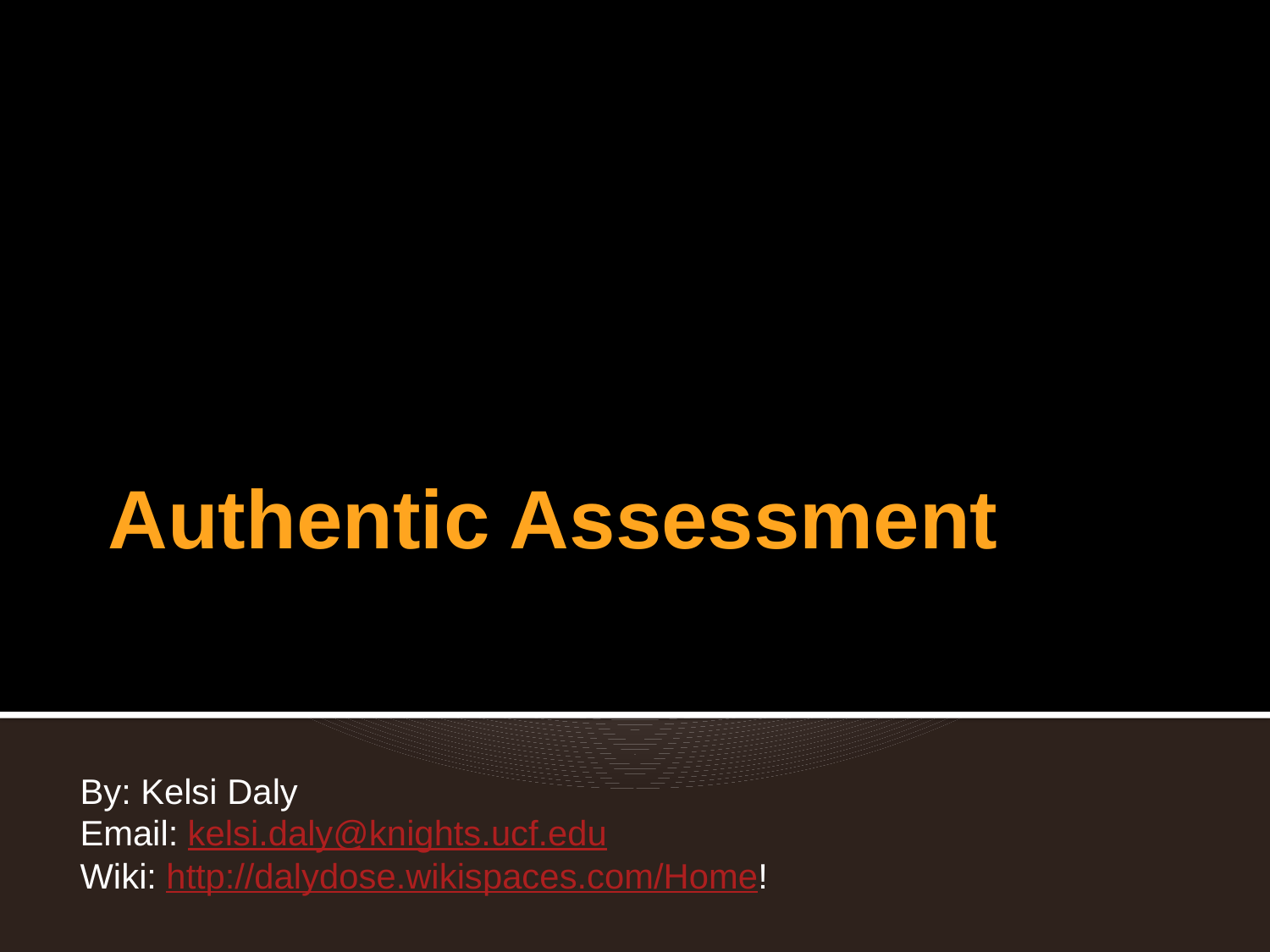

# Authentic Assessment
By: Kelsi Daly
Email: kelsi.daly@knights.ucf.edu
Wiki: http://dalydose.wikispaces.com/Home!